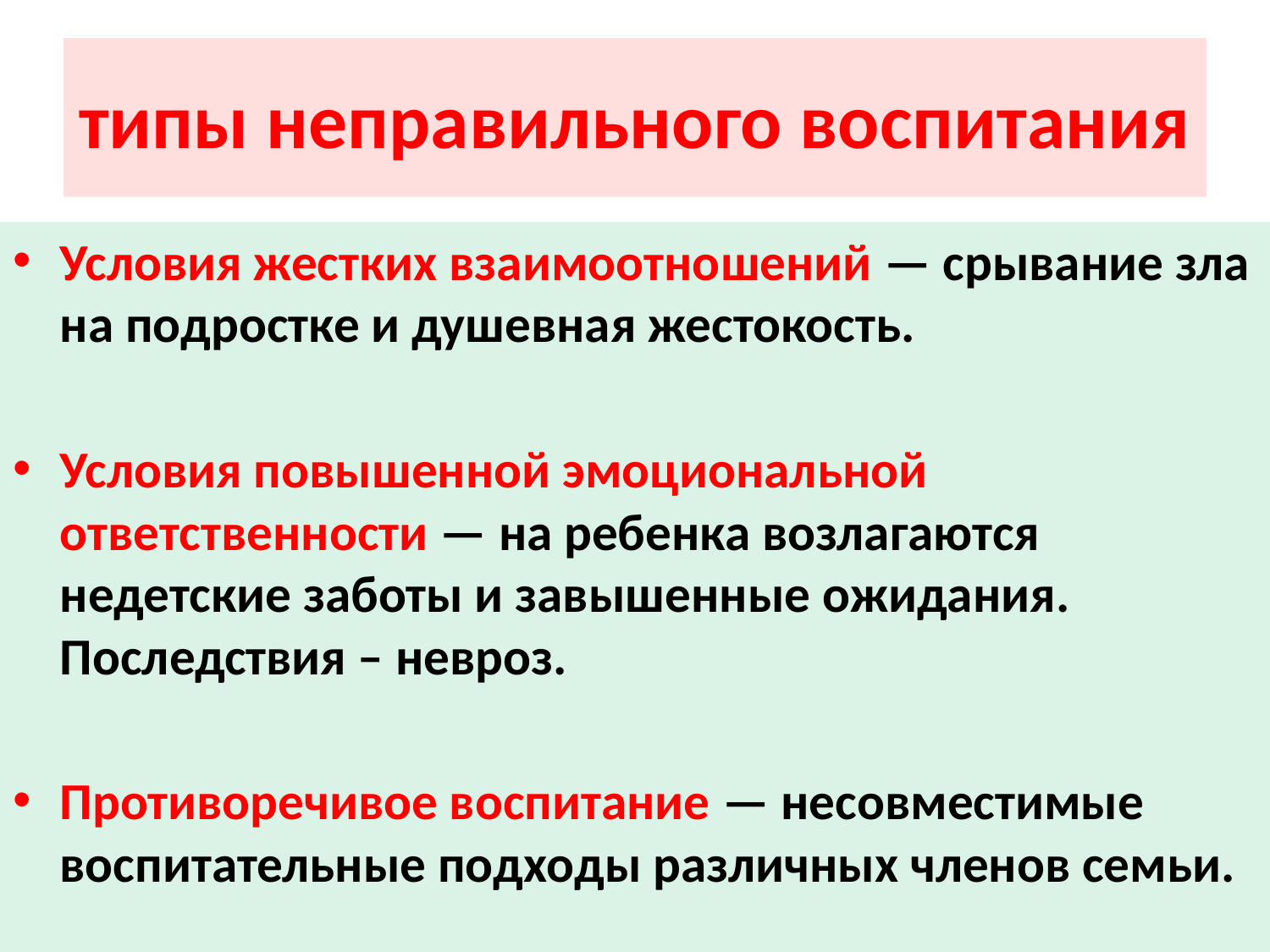

# типы неправильного воспитания
Условия жестких взаимоотношений — срывание зла на подростке и душевная жестокость.

Условия повышенной эмоциональной ответственности — на ребенка возлагаются недетские заботы и завышенные ожидания. Последствия – невроз.

Противоречивое воспитание — несовместимые воспитательные подходы различных членов семьи.